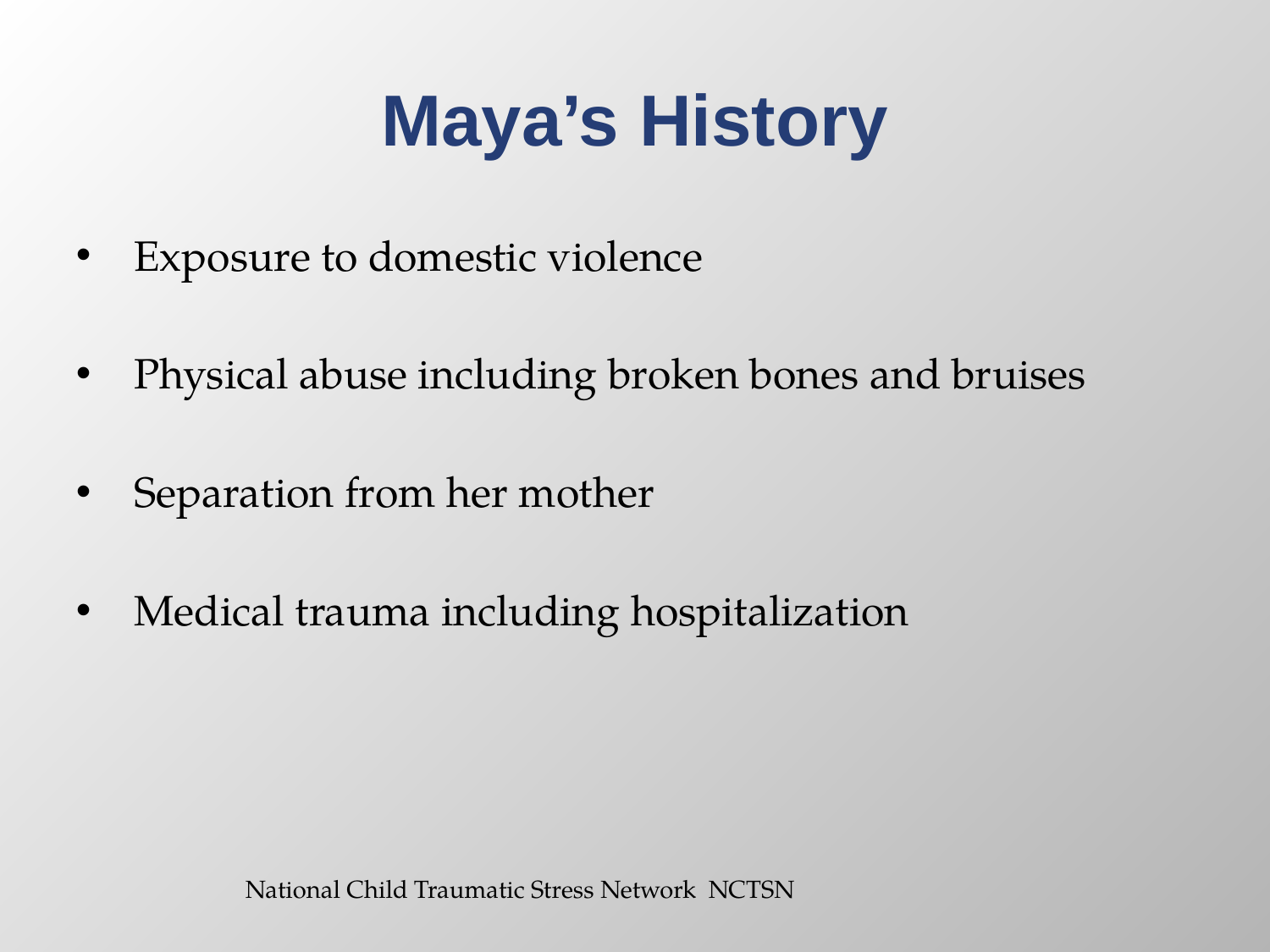

# Maya’s History
 Exposure to domestic violence

 Physical abuse including broken bones and bruises

 Separation from her mother

 Medical trauma including hospitalization
National Child Traumatic Stress Network  NCTSN